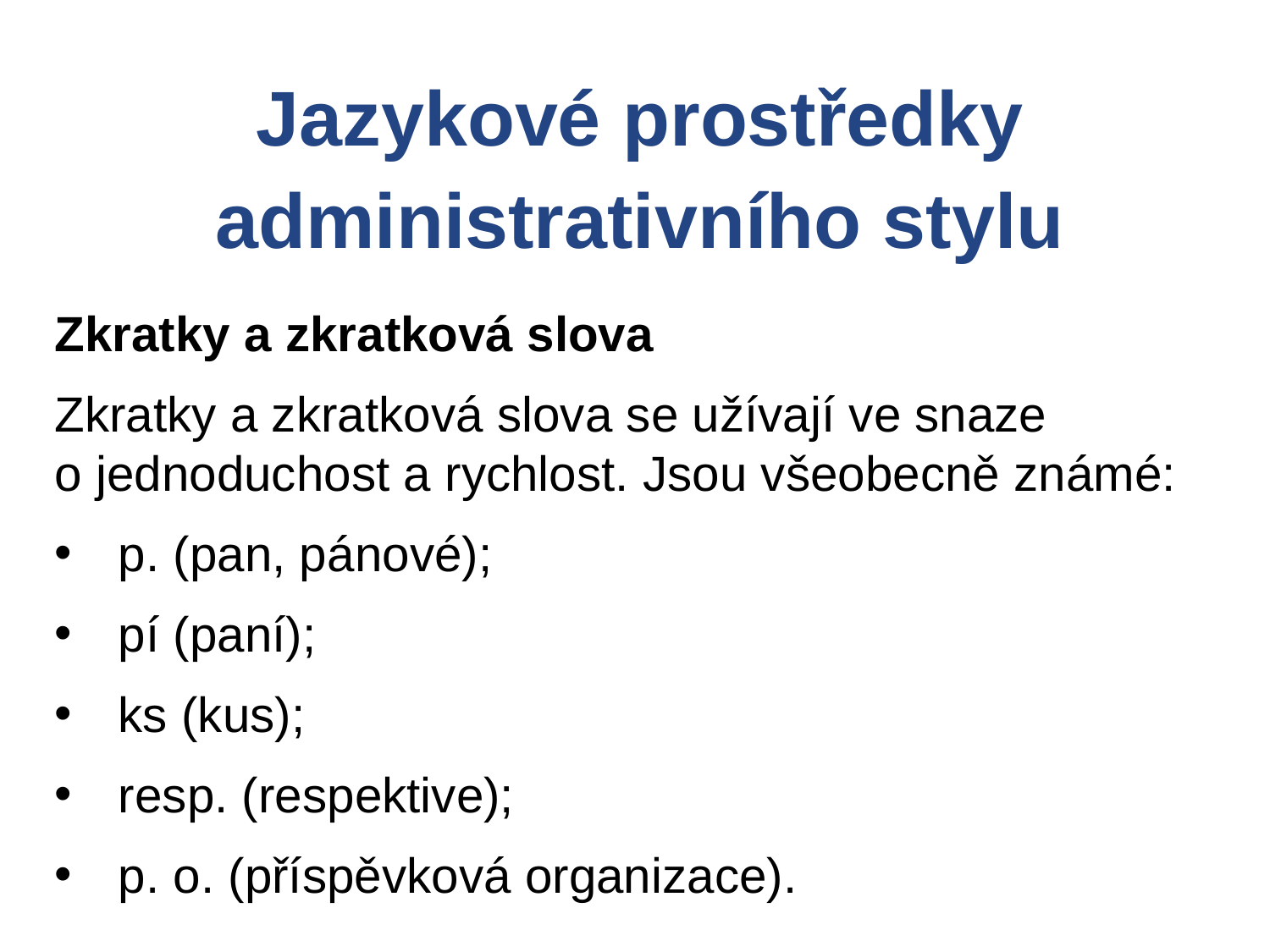

Jazykové prostředky administrativního stylu
Zkratky a zkratková slova
Zkratky a zkratková slova se užívají ve snaze
o jednoduchost a rychlost. Jsou všeobecně známé:
p. (pan, pánové);
pí (paní);
ks (kus);
resp. (respektive);
p. o. (příspěvková organizace).